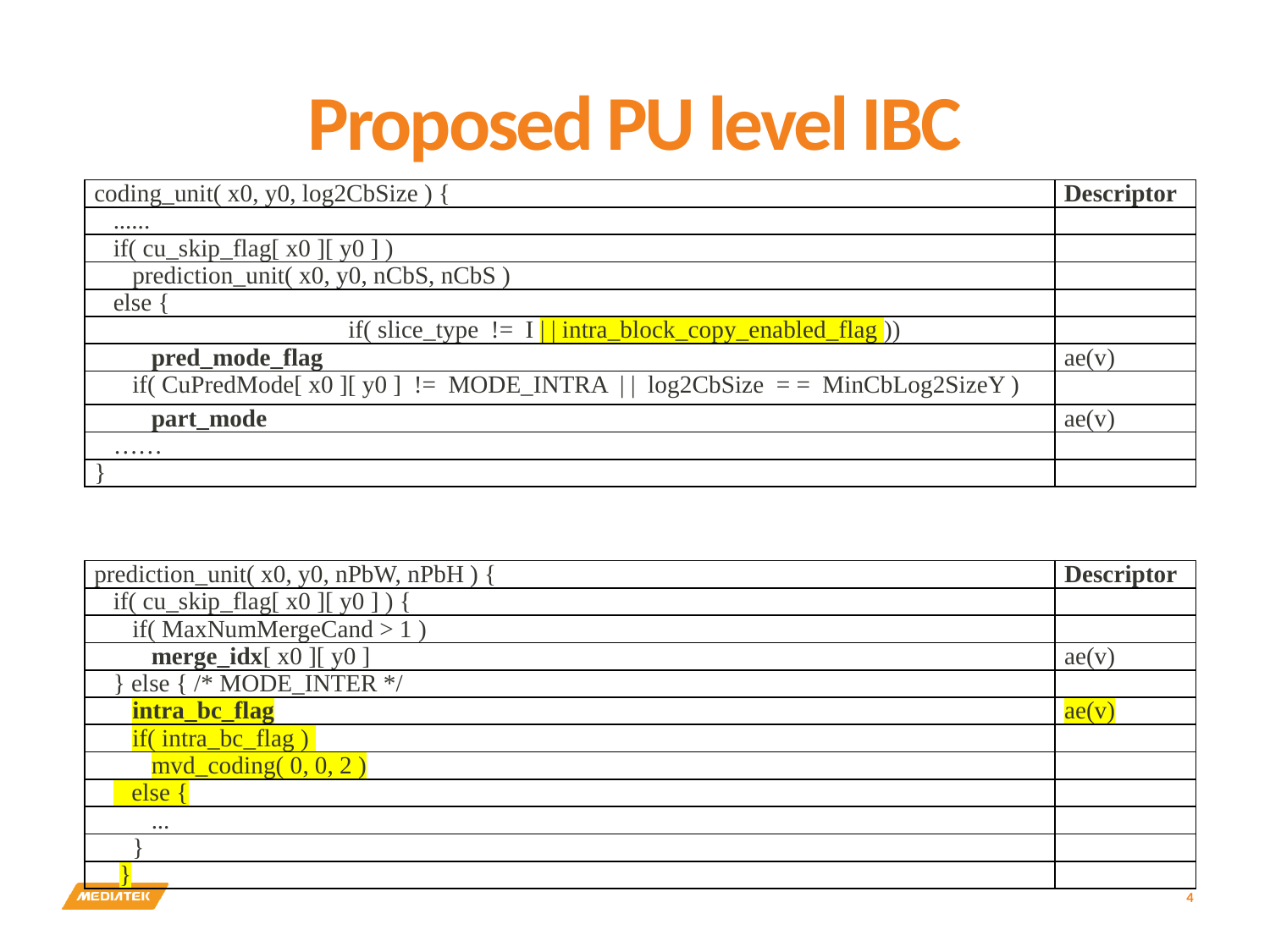

# Proposed PU level IBC
| coding\_unit( x0, y0, log2CbSize ) { | Descriptor |
| --- | --- |
| ...... |  |
| if( cu\_skip\_flag[ x0 ][ y0 ] ) |  |
| prediction\_unit( x0, y0, nCbS, nCbS ) |  |
| else { |  |
| if( slice\_type != I | | intra\_block\_copy\_enabled\_flag )) |  |
| pred\_mode\_flag | ae(v) |
| if( CuPredMode[ x0 ][ y0 ] != MODE\_INTRA | | log2CbSize = = MinCbLog2SizeY ) |  |
| part\_mode | ae(v) |
| …… |  |
| } |  |
| prediction\_unit( x0, y0, nPbW, nPbH ) { | Descriptor |
| --- | --- |
| if( cu\_skip\_flag[ x0 ][ y0 ] ) { |  |
| if( MaxNumMergeCand > 1 ) |  |
| merge\_idx[ x0 ][ y0 ] | ae(v) |
| } else { /\* MODE\_INTER \*/ |  |
| intra\_bc\_flag | ae(v) |
| if( intra\_bc\_flag ) |  |
| mvd\_coding( 0, 0, 2 ) |  |
| else { |  |
| ... |  |
| } |  |
| } |  |
4